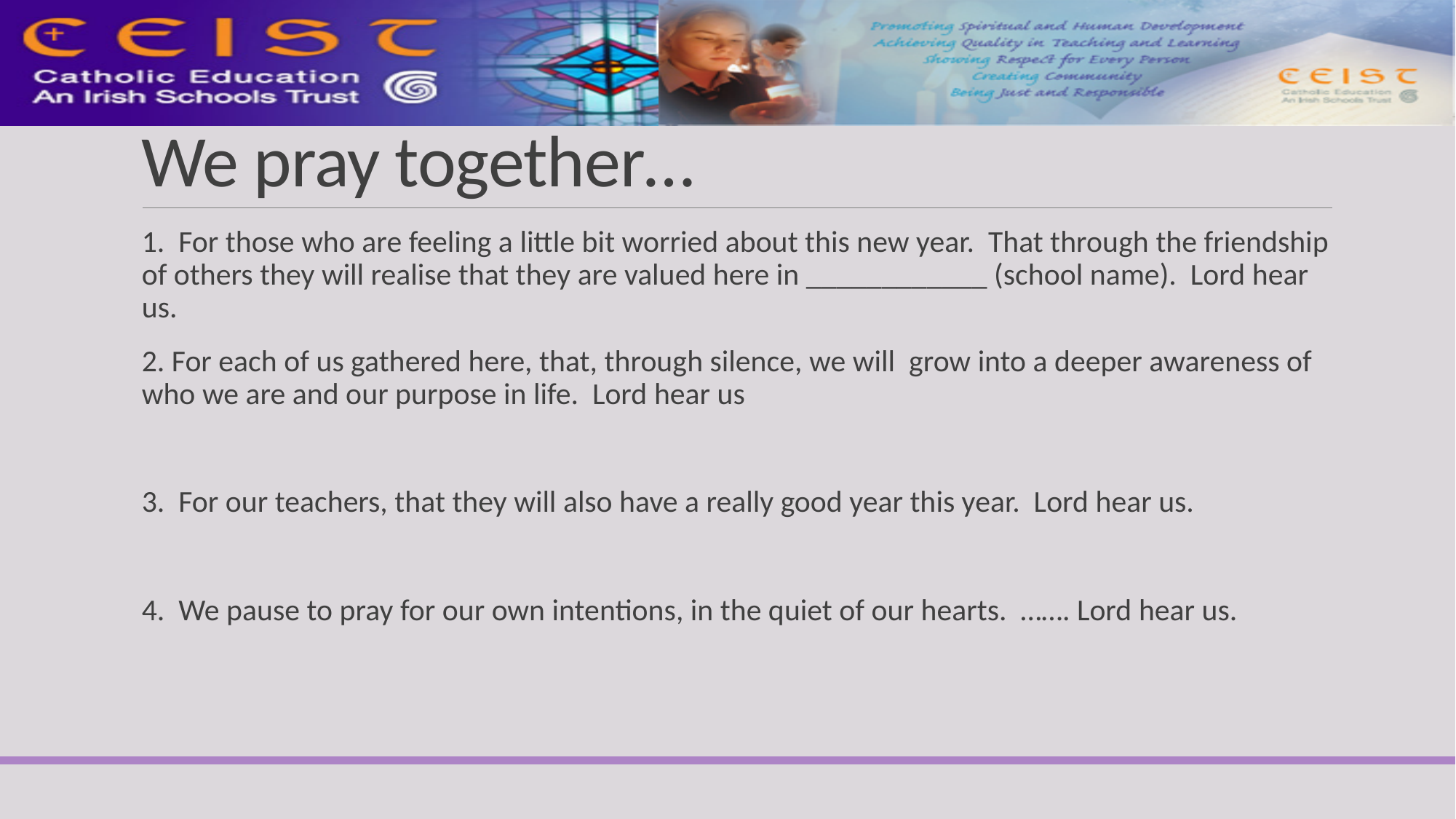

# We pray together…
1.  For those who are feeling a little bit worried about this new year.  That through the friendship of others they will realise that they are valued here in ____________ (school name).  Lord hear us.
2. For each of us gathered here, that, through silence, we will  grow into a deeper awareness of who we are and our purpose in life.  Lord hear us

3.  For our teachers, that they will also have a really good year this year.  Lord hear us.

4.  We pause to pray for our own intentions, in the quiet of our hearts.  ……. Lord hear us.